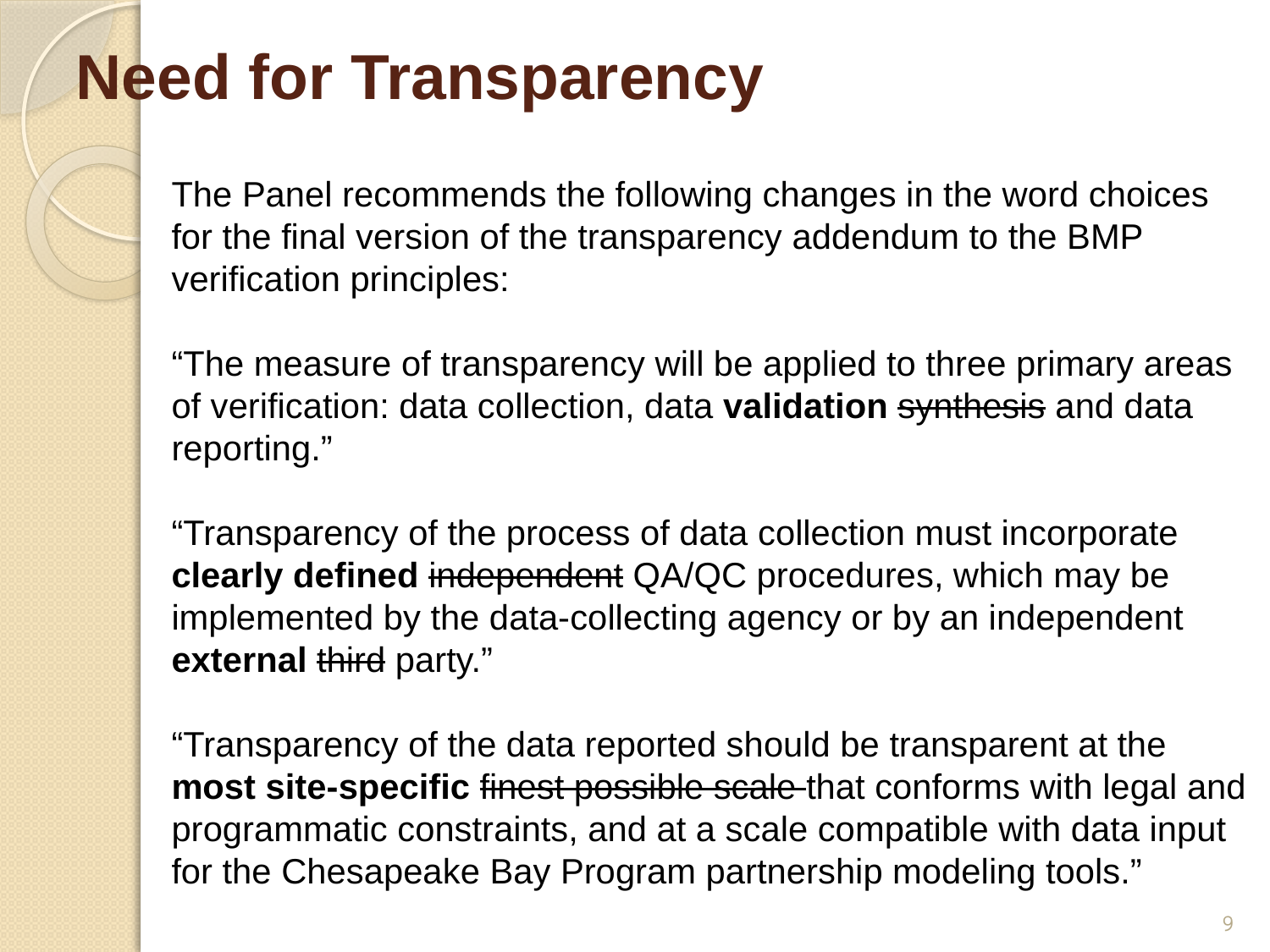

# Need for Transparency
The Panel recommends the following changes in the word choices for the final version of the transparency addendum to the BMP verification principles:

“The measure of transparency will be applied to three primary areas of verification: data collection, data validation synthesis and data reporting.”

“Transparency of the process of data collection must incorporate clearly defined independent QA/QC procedures, which may be implemented by the data-collecting agency or by an independent external third party.”

“Transparency of the data reported should be transparent at the most site-specific finest possible scale that conforms with legal and programmatic constraints, and at a scale compatible with data input for the Chesapeake Bay Program partnership modeling tools.”
9